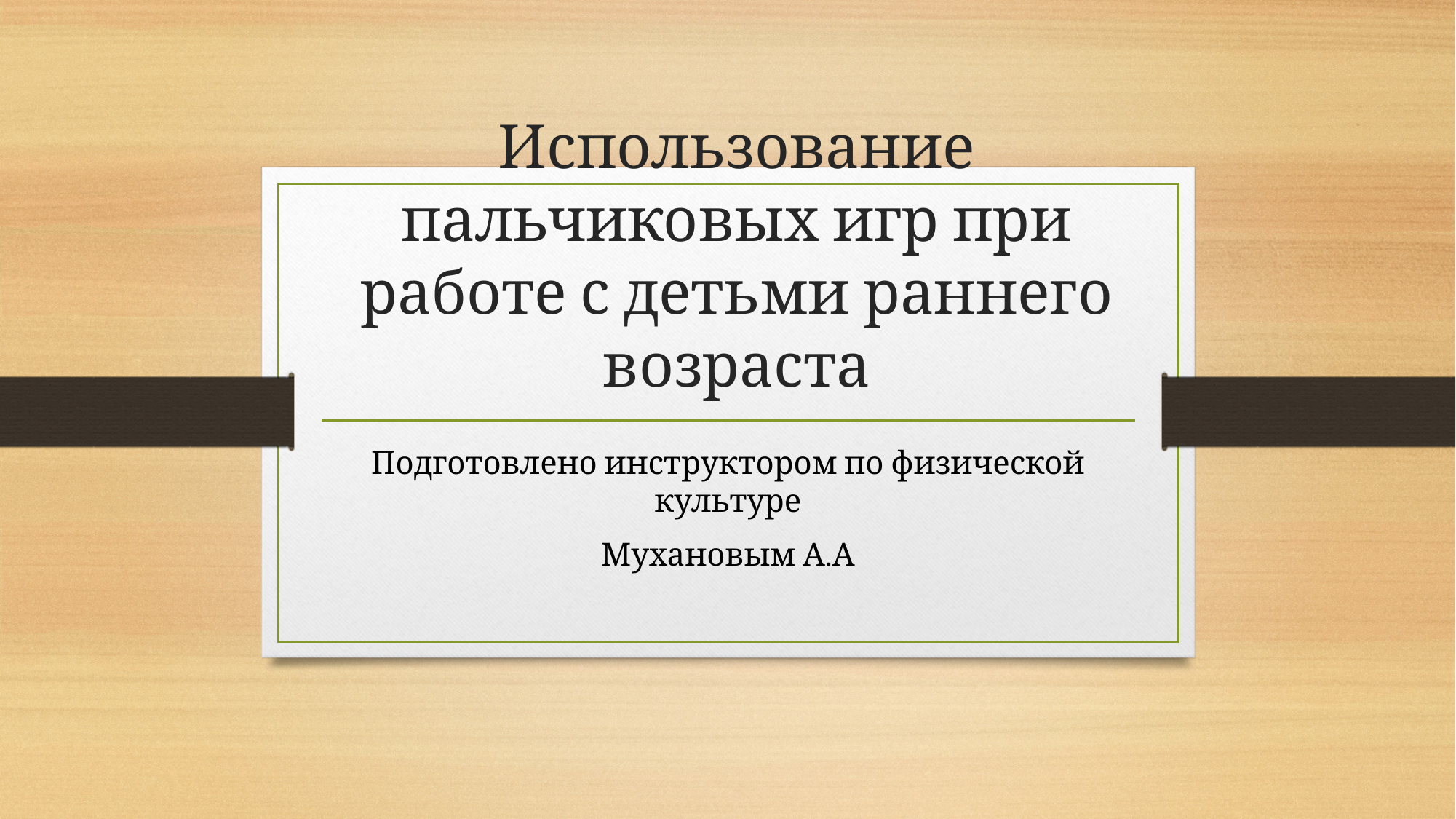

# Использование пальчиковых игр при работе с детьми раннего возраста
Подготовлено инструктором по физической культуре
Мухановым А.А